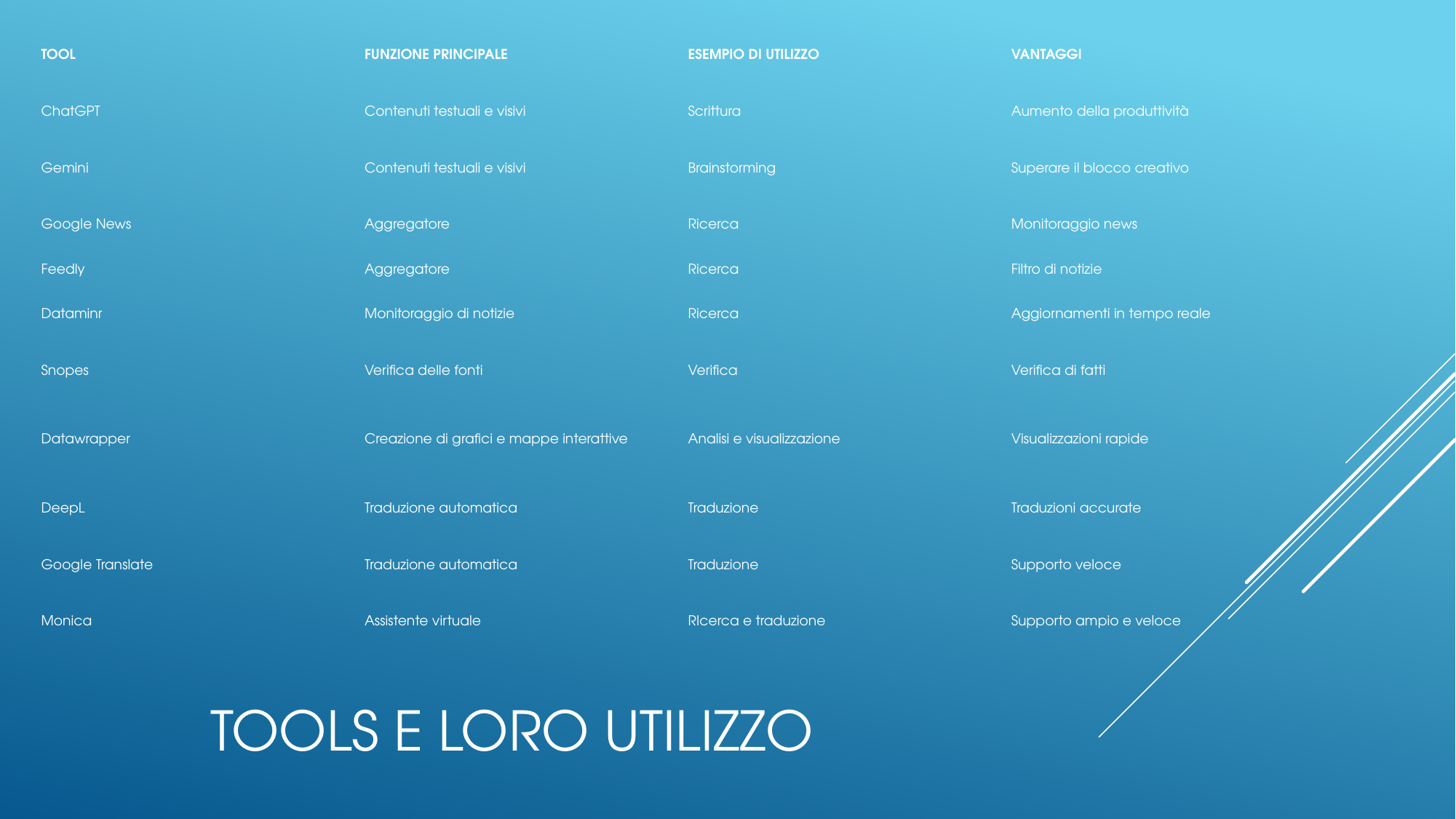

| TOOL | FUNZIONE PRINCIPALE | ESEMPIO DI UTILIZZO | VANTAGGI |
| --- | --- | --- | --- |
| ChatGPT | Contenuti testuali e visivi | Scrittura | Aumento della produttività |
| Gemini | Contenuti testuali e visivi | Brainstorming | Superare il blocco creativo |
| Google News | Aggregatore | Ricerca | Monitoraggio news |
| Feedly | Aggregatore | Ricerca | Filtro di notizie |
| Dataminr | Monitoraggio di notizie | Ricerca | Aggiornamenti in tempo reale |
| Snopes | Verifica delle fonti | Verifica | Verifica di fatti |
| Datawrapper | Creazione di grafici e mappe interattive | Analisi e visualizzazione | Visualizzazioni rapide |
| DeepL | Traduzione automatica | Traduzione | Traduzioni accurate |
| Google Translate | Traduzione automatica | Traduzione | Supporto veloce |
| Monica | Assistente virtuale | RIcerca e traduzione | Supporto ampio e veloce |
# TOOLS E LORO UTILIZZO